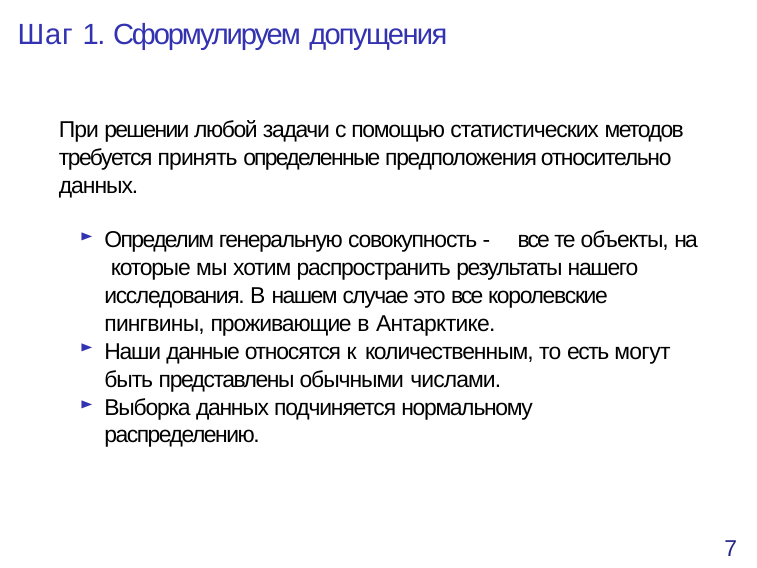

# Шаг 1. Сформулируем допущения
При решении любой задачи с помощью статистических методов  требуется принять определенные предположения относительно  данных.

Определим генеральную совокупность - все те объекты, на  которые мы хотим распространить результаты нашего  исследования. В нашем случае это все королевские  пингвины, проживающие в Антарктике.
Наши данные относятся к количественным, то есть могут  быть представлены обычными числами.
Выборка данных подчиняется нормальному распределению.
7